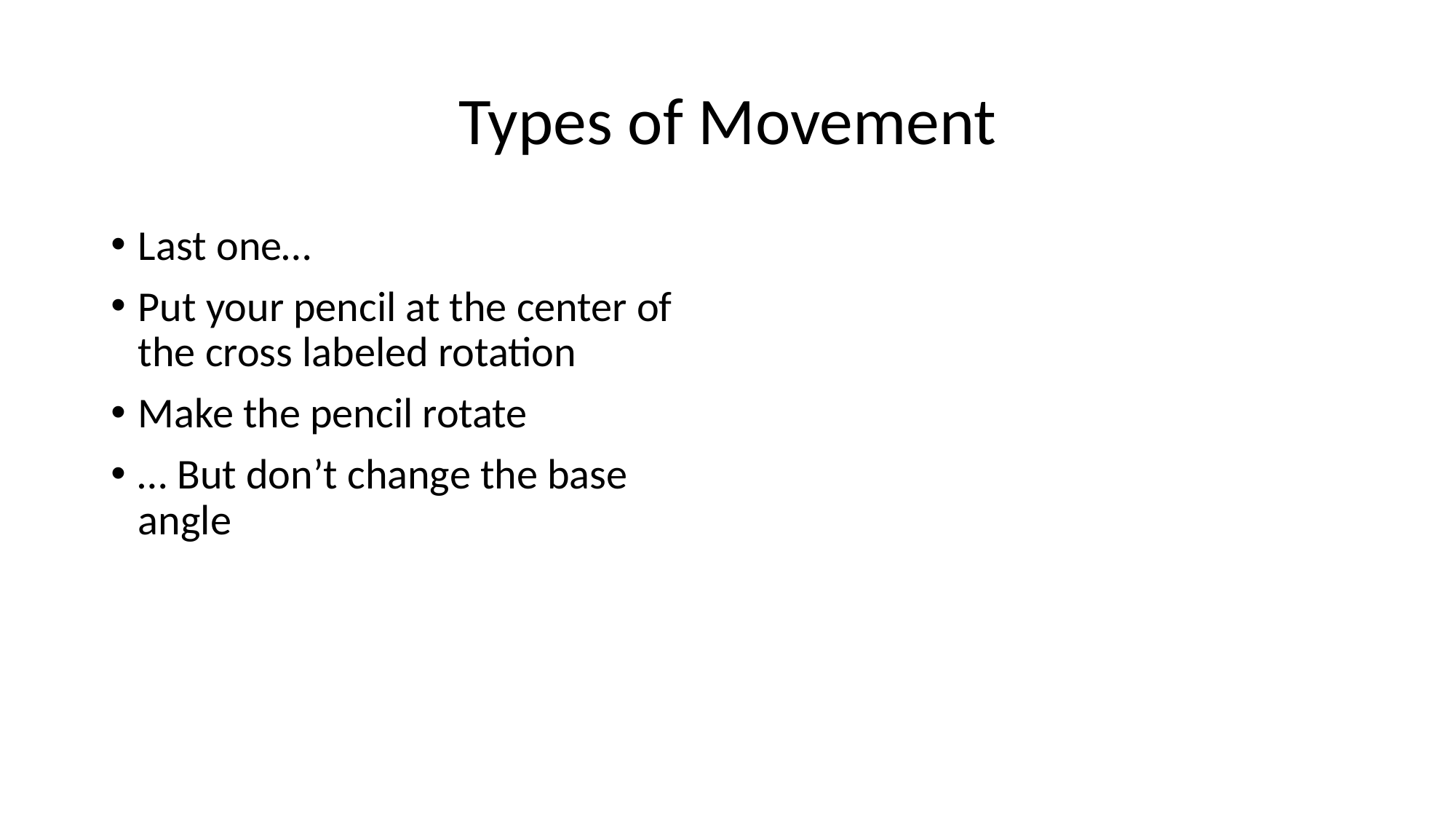

# Types of Movement
Last one…
Put your pencil at the center of the cross labeled rotation
Make the pencil rotate
… But don’t change the base angle